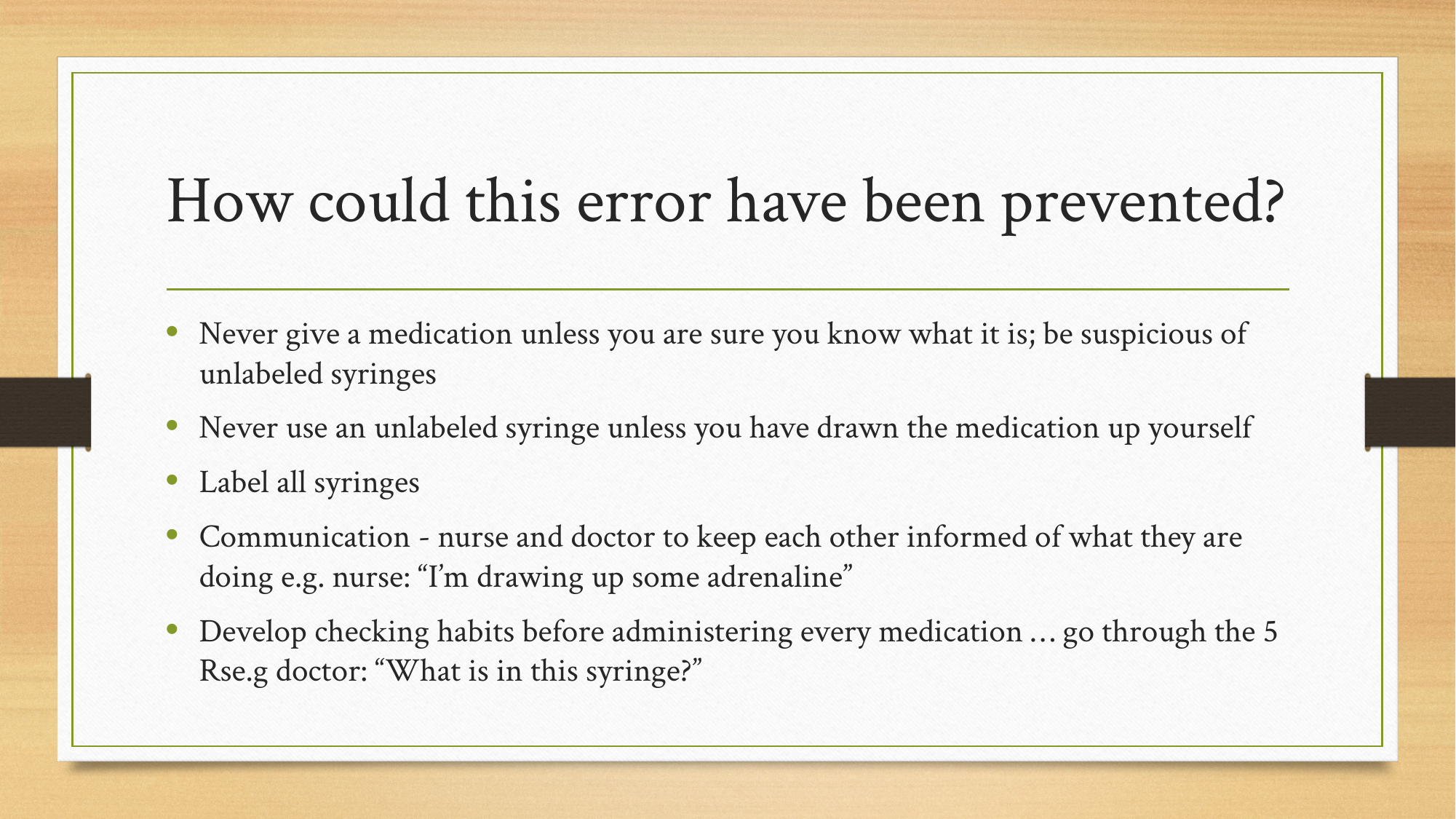

# How could this error have been prevented?
Never give a medication unless you are sure you know what it is; be suspicious of unlabeled syringes
Never use an unlabeled syringe unless you have drawn the medication up yourself
Label all syringes
Communication - nurse and doctor to keep each other informed of what they are doing e.g. nurse: “I’m drawing up some adrenaline”
Develop checking habits before administering every medication … go through the 5 Rse.g doctor: “What is in this syringe?”